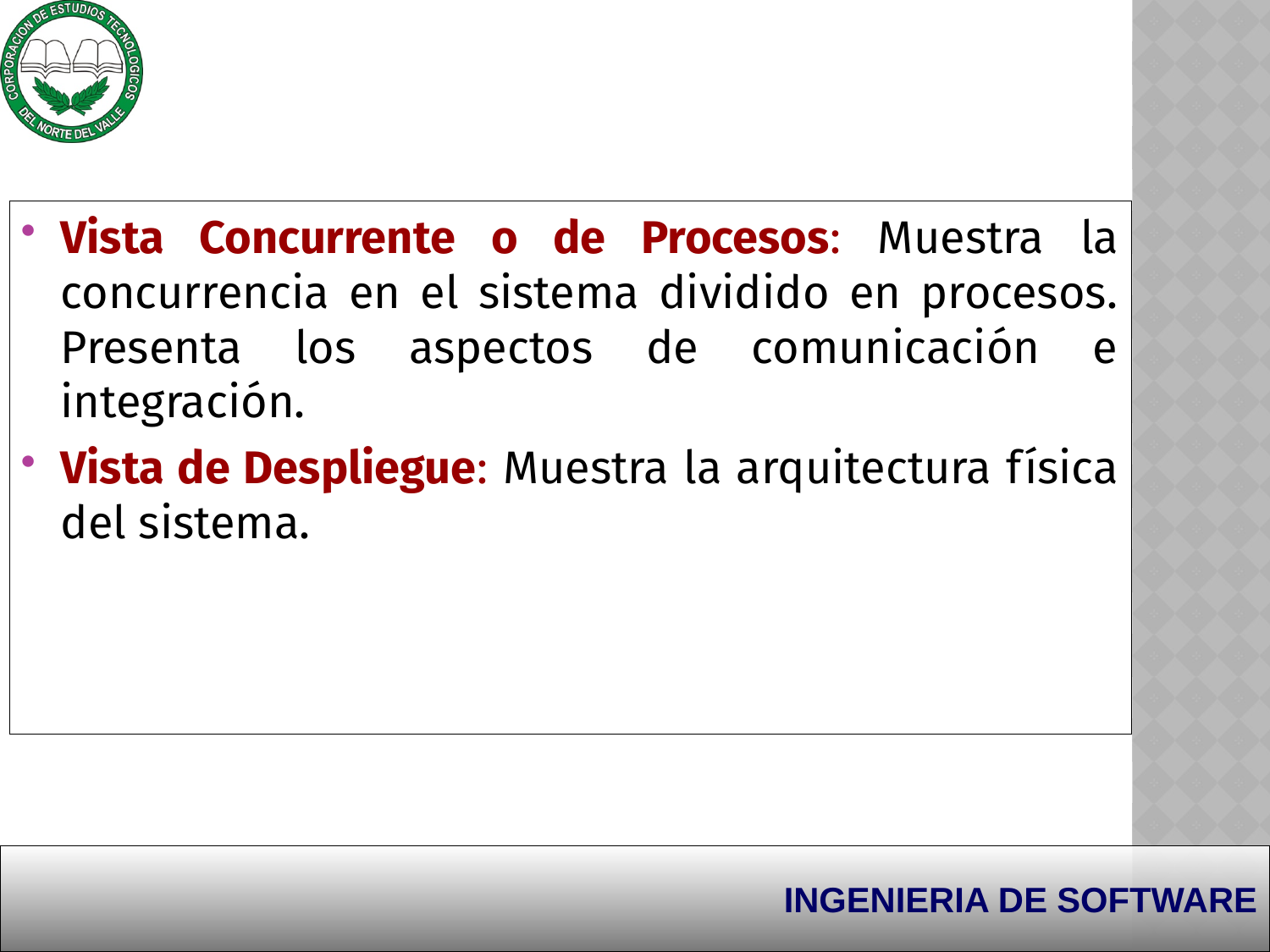

Vista Concurrente o de Procesos: Muestra la concurrencia en el sistema dividido en procesos. Presenta los aspectos de comunicación e integración.
Vista de Despliegue: Muestra la arquitectura física del sistema.